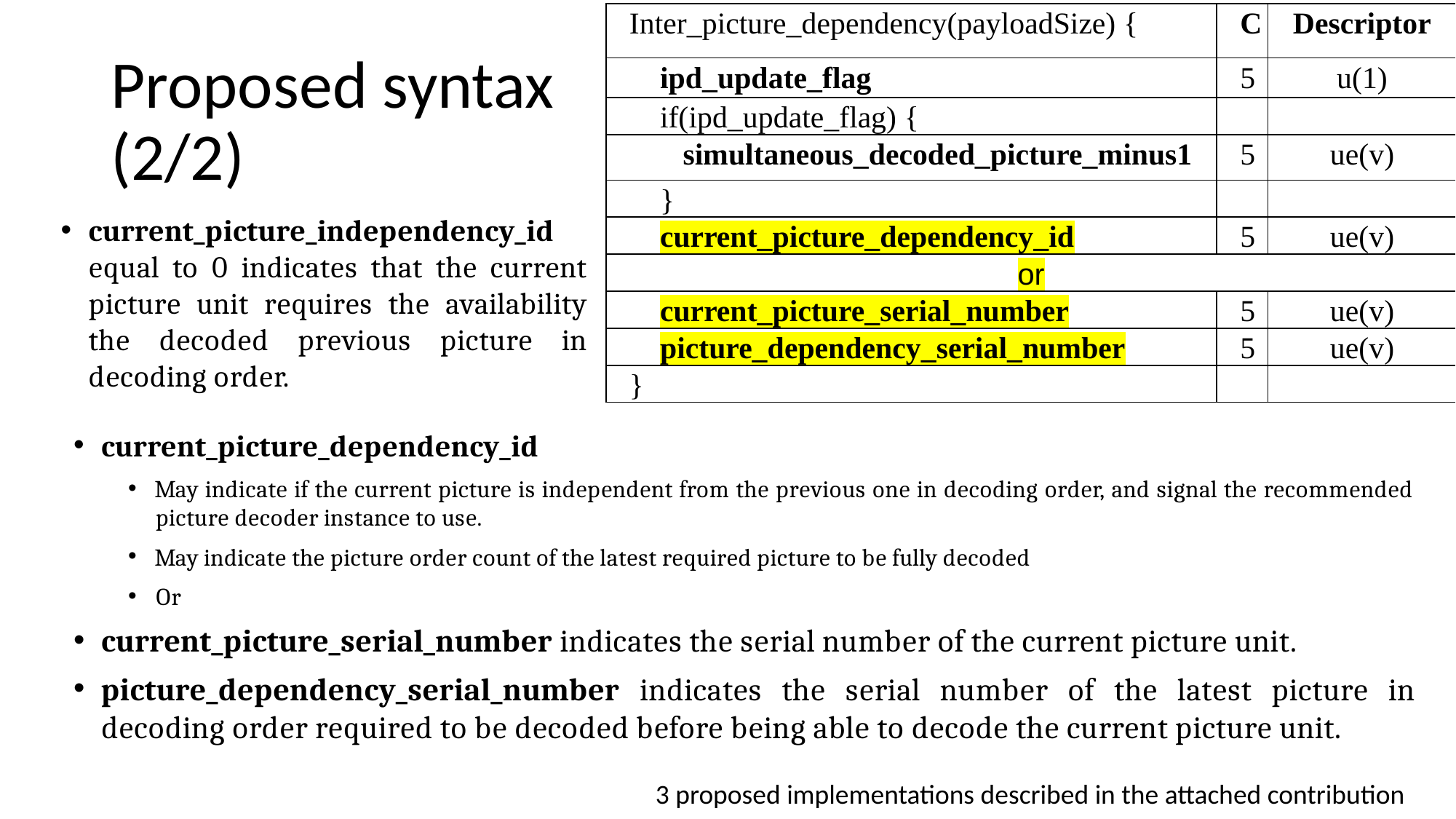

| Inter\_picture\_dependency(payloadSize) { | C | Descriptor |
| --- | --- | --- |
| ipd\_update\_flag | 5 | u(1) |
| if(ipd\_update\_flag) { |  |  |
| simultaneous\_decoded\_picture\_minus1 | 5 | ue(v) |
| } |  |  |
| current\_picture\_dependency\_id | 5 | ue(v) |
| or |  |  |
| current\_picture\_serial\_number | 5 | ue(v) |
| picture\_dependency\_serial\_number | 5 | ue(v) |
| } |  |  |
# Proposed syntax (2/2)
current_picture_independency_id equal to 0 indicates that the current picture unit requires the availability the decoded previous picture in decoding order.
current_picture_dependency_id
May indicate if the current picture is independent from the previous one in decoding order, and signal the recommended picture decoder instance to use.
May indicate the picture order count of the latest required picture to be fully decoded
Or
current_picture_serial_number indicates the serial number of the current picture unit.
picture_dependency_serial_number indicates the serial number of the latest picture in decoding order required to be decoded before being able to decode the current picture unit.
3 proposed implementations described in the attached contribution